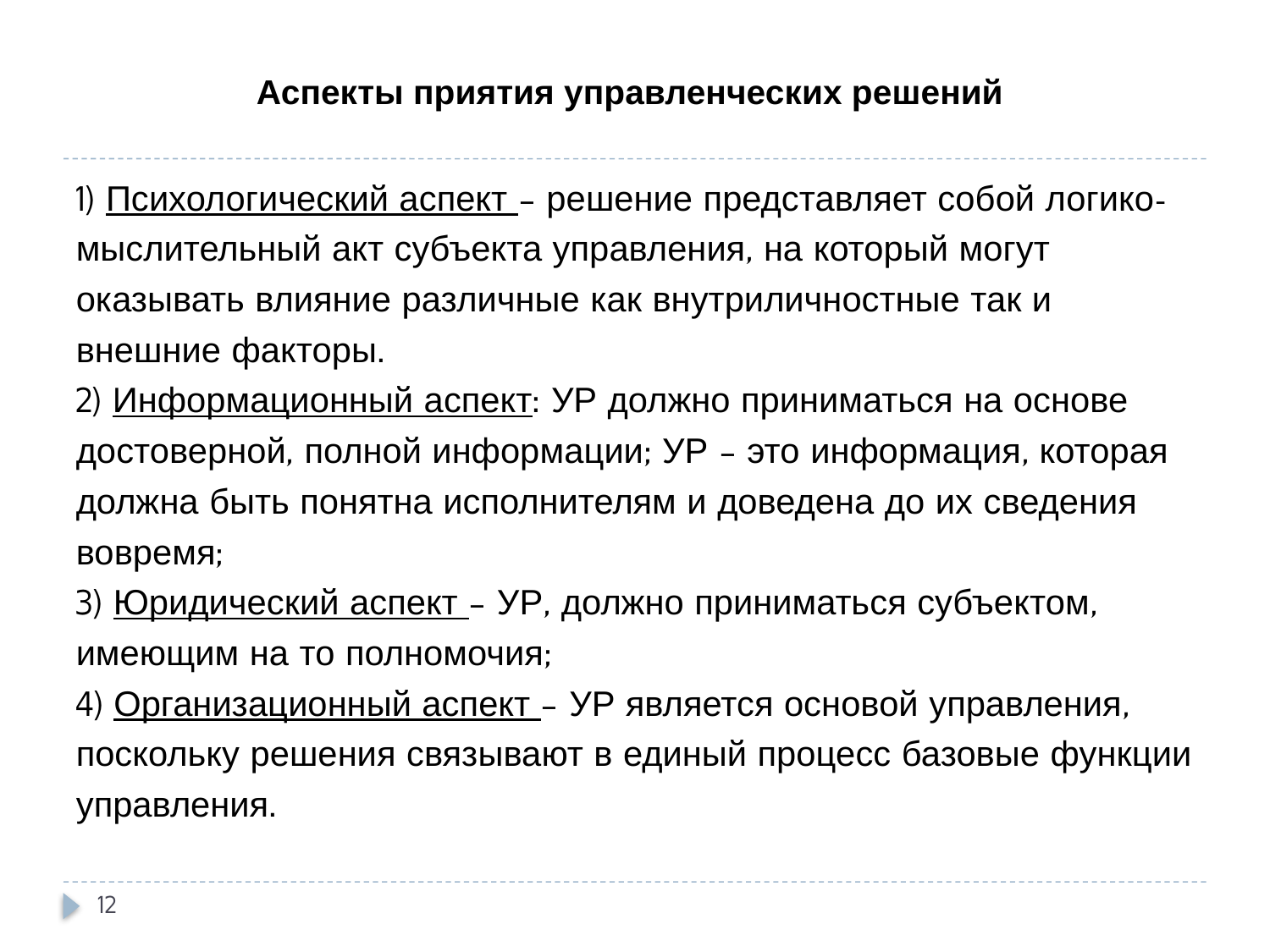

# Аспекты приятия управленческих решений
1) Психологический аспект – решение представляет собой логико-
мыслительный акт субъекта управления, на который могут
оказывать влияние различные как внутриличностные так и
внешние факторы.
2) Информационный аспект: УР должно приниматься на основе
достоверной, полной информации; УР – это информация, которая
должна быть понятна исполнителям и доведена до их сведения
вовремя;
3) Юридический аспект – УР, должно приниматься субъектом,
имеющим на то полномочия;
4) Организационный аспект – УР является основой управления,
поскольку решения связывают в единый процесс базовые функции
управления.

12